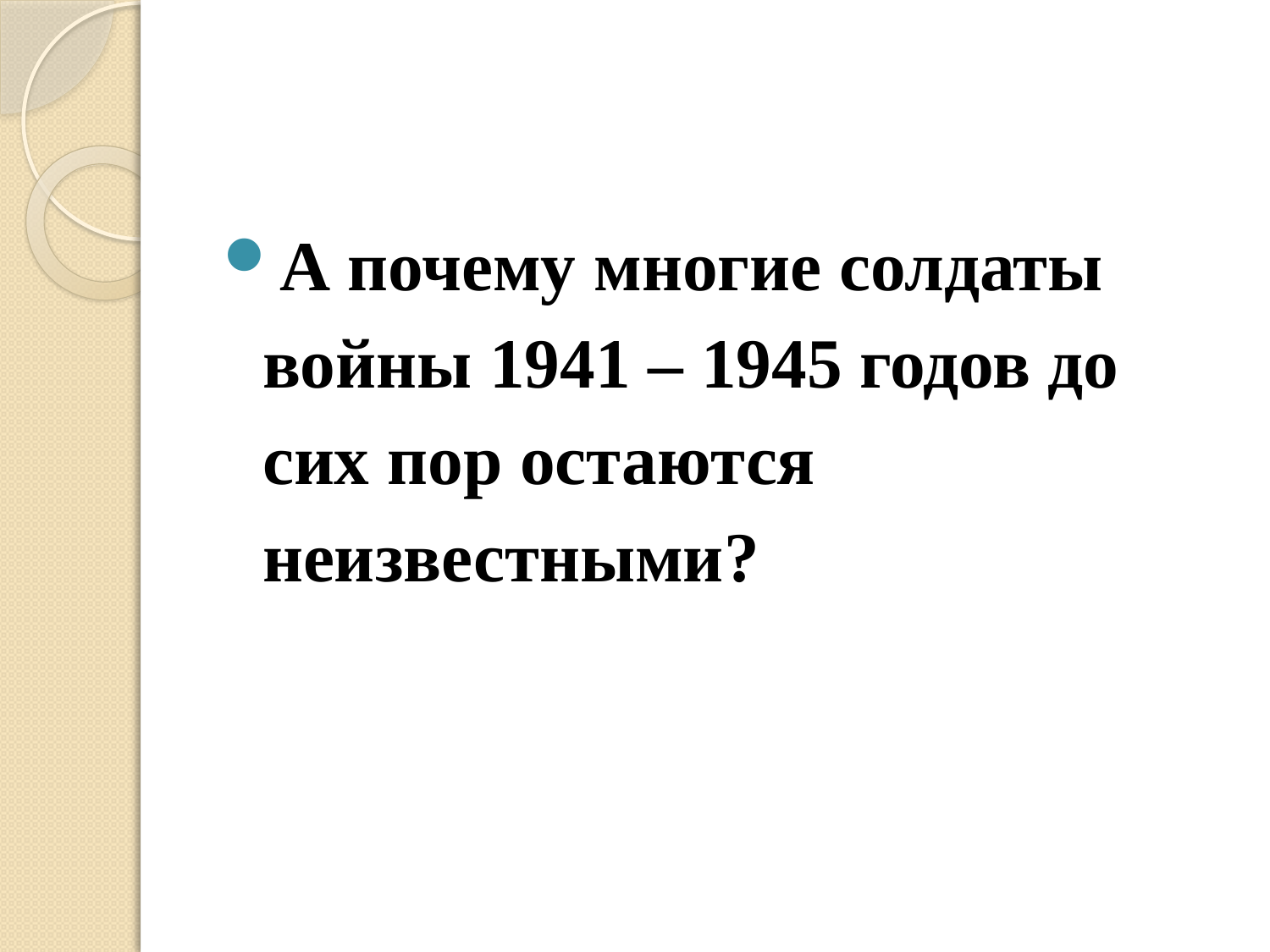

#
А почему многие солдаты войны 1941 – 1945 годов до сих пор остаются неизвестными?